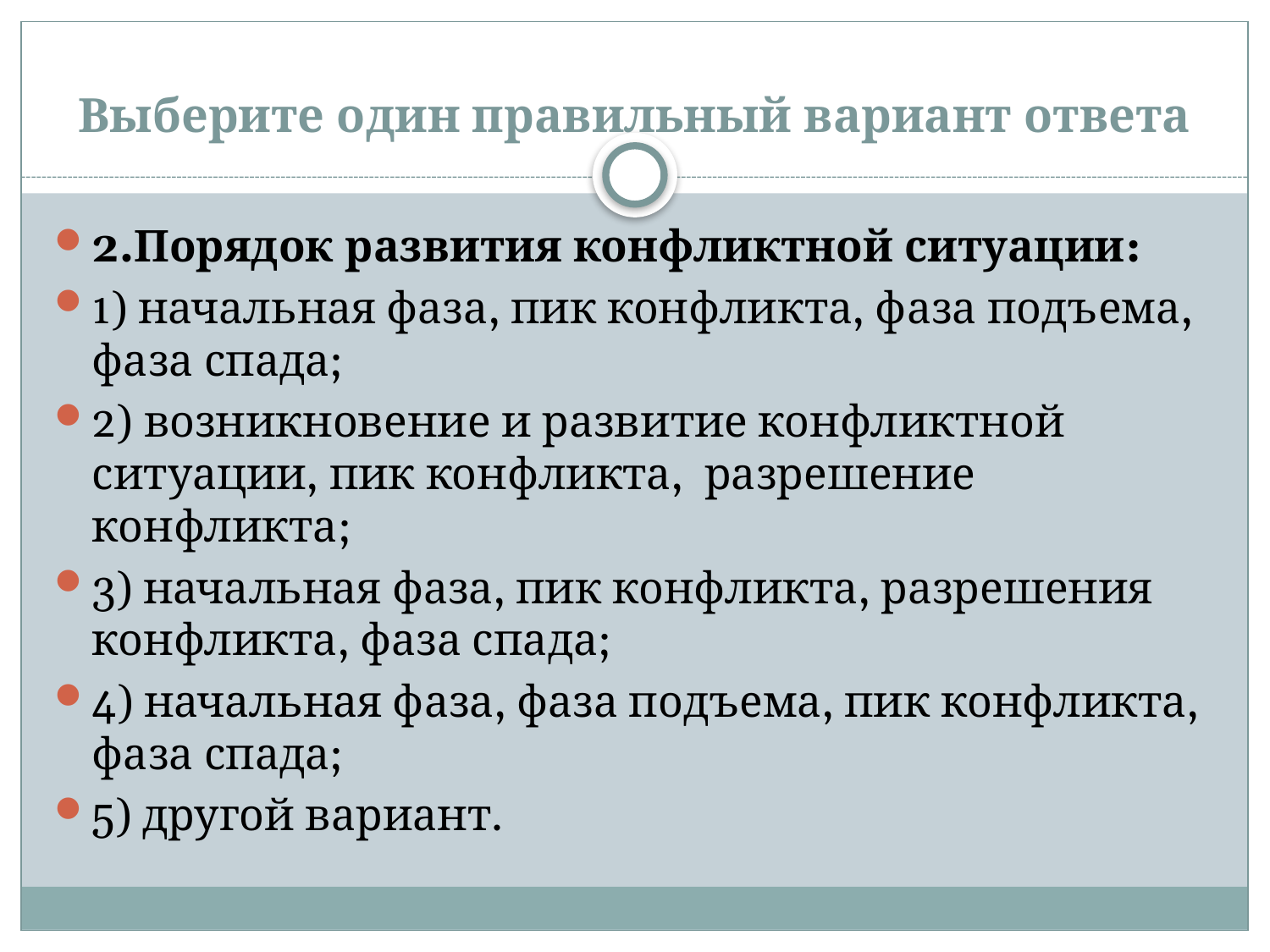

# Выберите один правильный вариант ответа
2.Порядок развития конфликтной ситуации:
1) начальная фаза, пик конфликта, фаза подъема, фаза спада;
2) возникновение и развитие конфликтной ситуации, пик конфликта,  разрешение конфликта;
3) начальная фаза, пик конфликта, разрешения конфликта, фаза спада;
4) начальная фаза, фаза подъема, пик конфликта, фаза спада;
5) другой вариант.